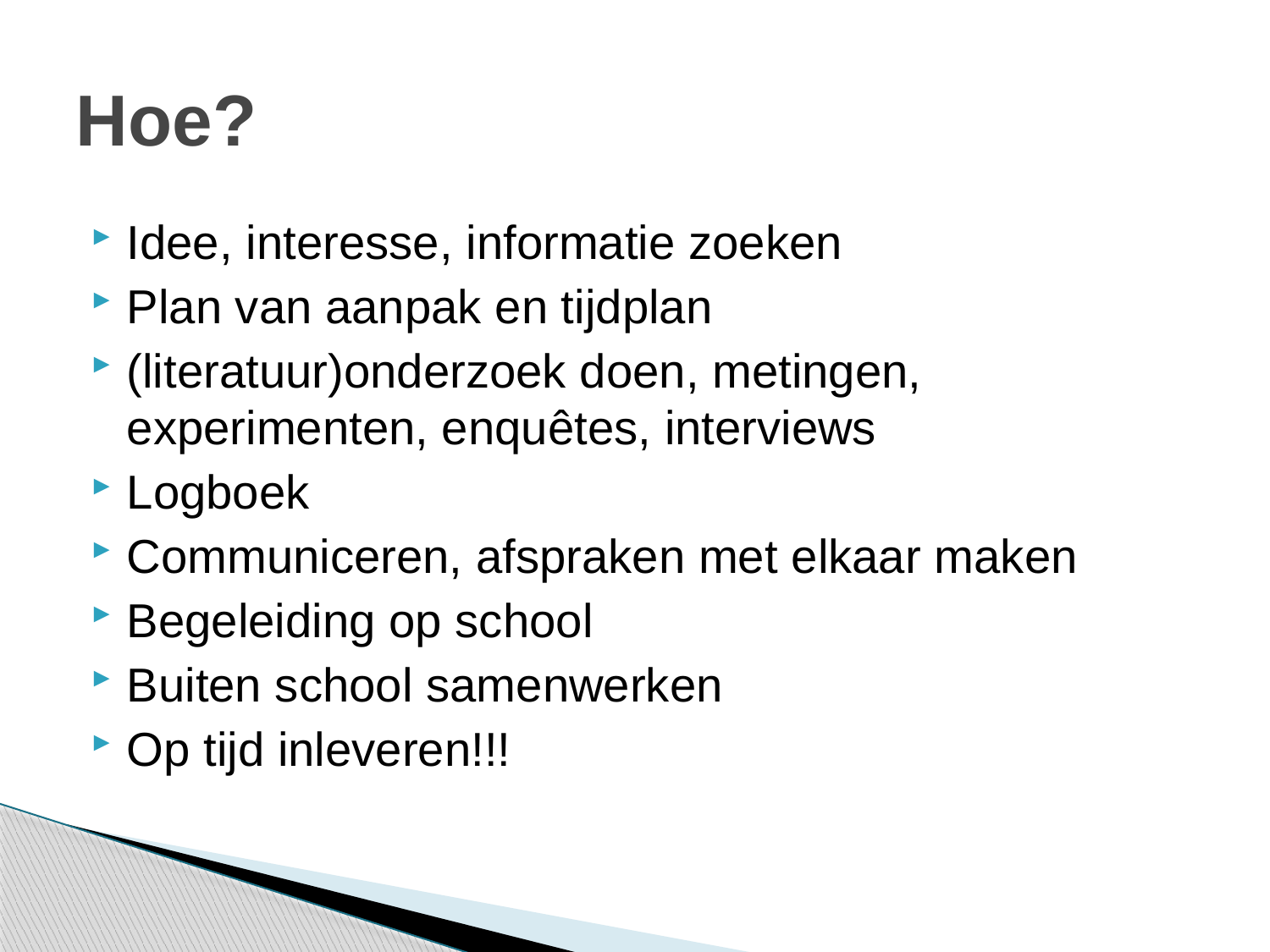

# Hoe?
Idee, interesse, informatie zoeken
Plan van aanpak en tijdplan
(literatuur)onderzoek doen, metingen, experimenten, enquêtes, interviews
Logboek
Communiceren, afspraken met elkaar maken
Begeleiding op school
Buiten school samenwerken
Op tijd inleveren!!!